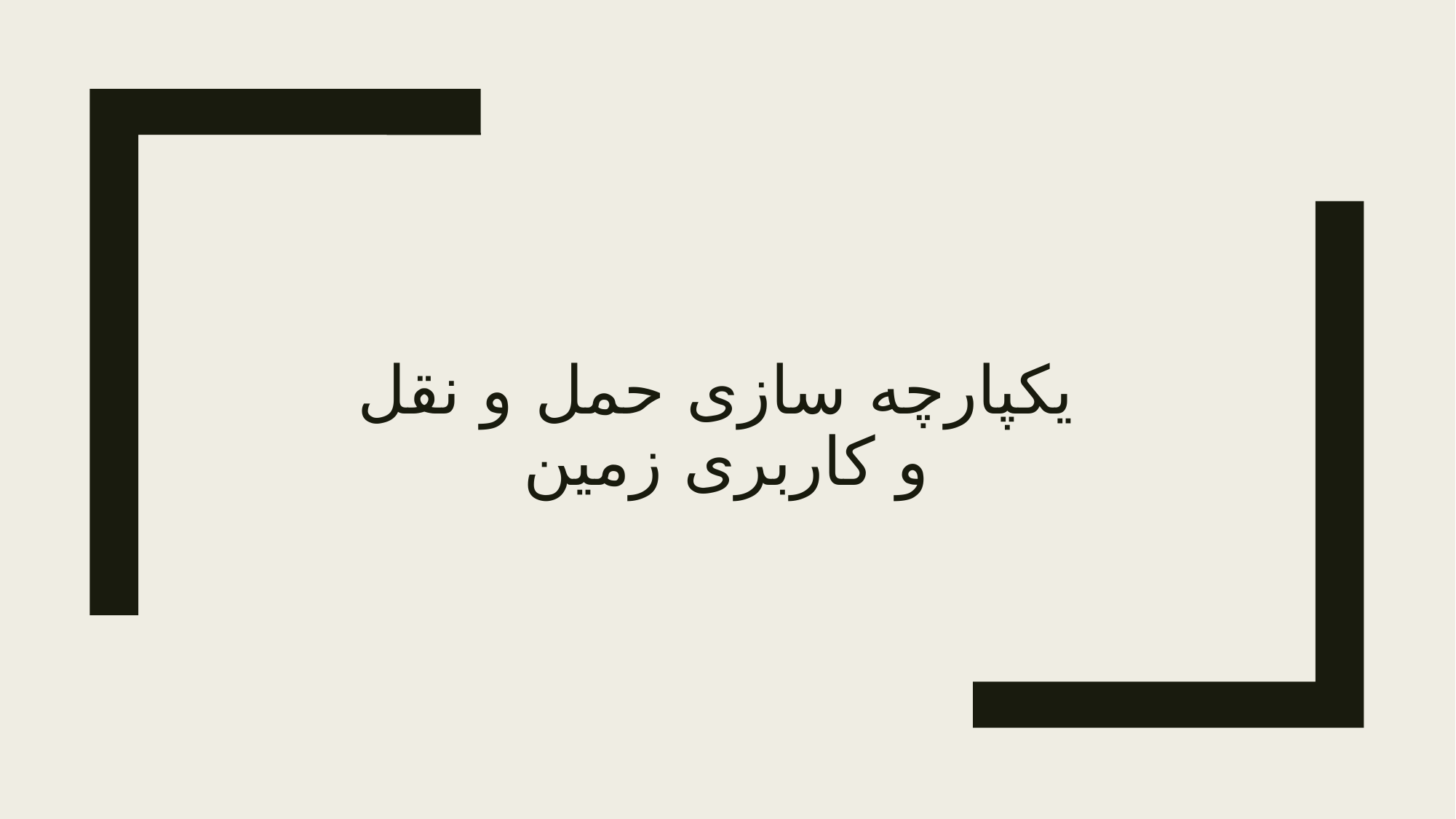

# یکپارچه سازی حمل و نقل و کاربری زمین